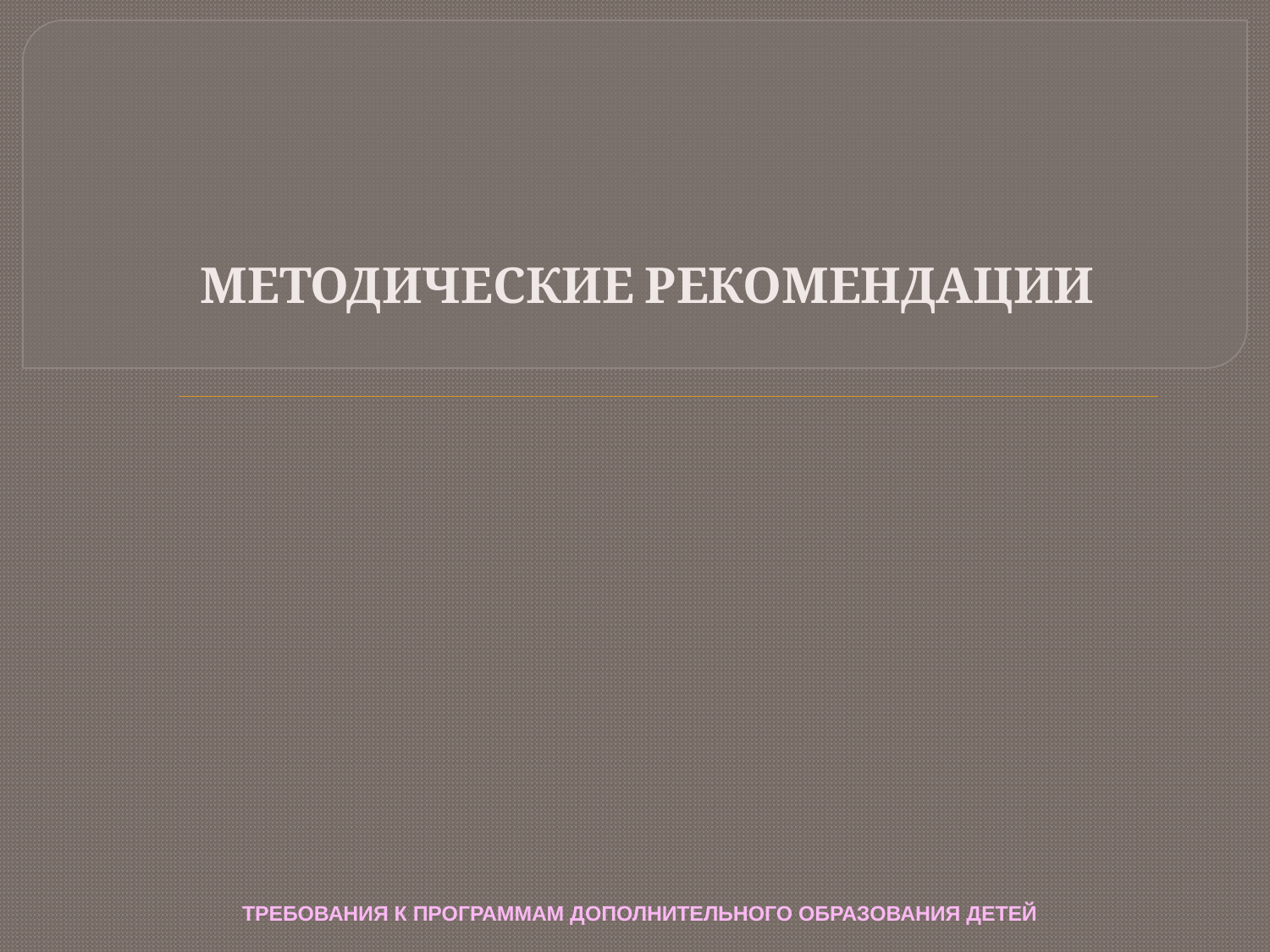

МЕТОДИЧЕСКИЕ РЕКОМЕНДАЦИИ
# ТРЕБОВАНИЯ К ПРОГРАММАМ ДОПОЛНИТЕЛЬНОГО ОБРАЗОВАНИЯ ДЕТЕЙ